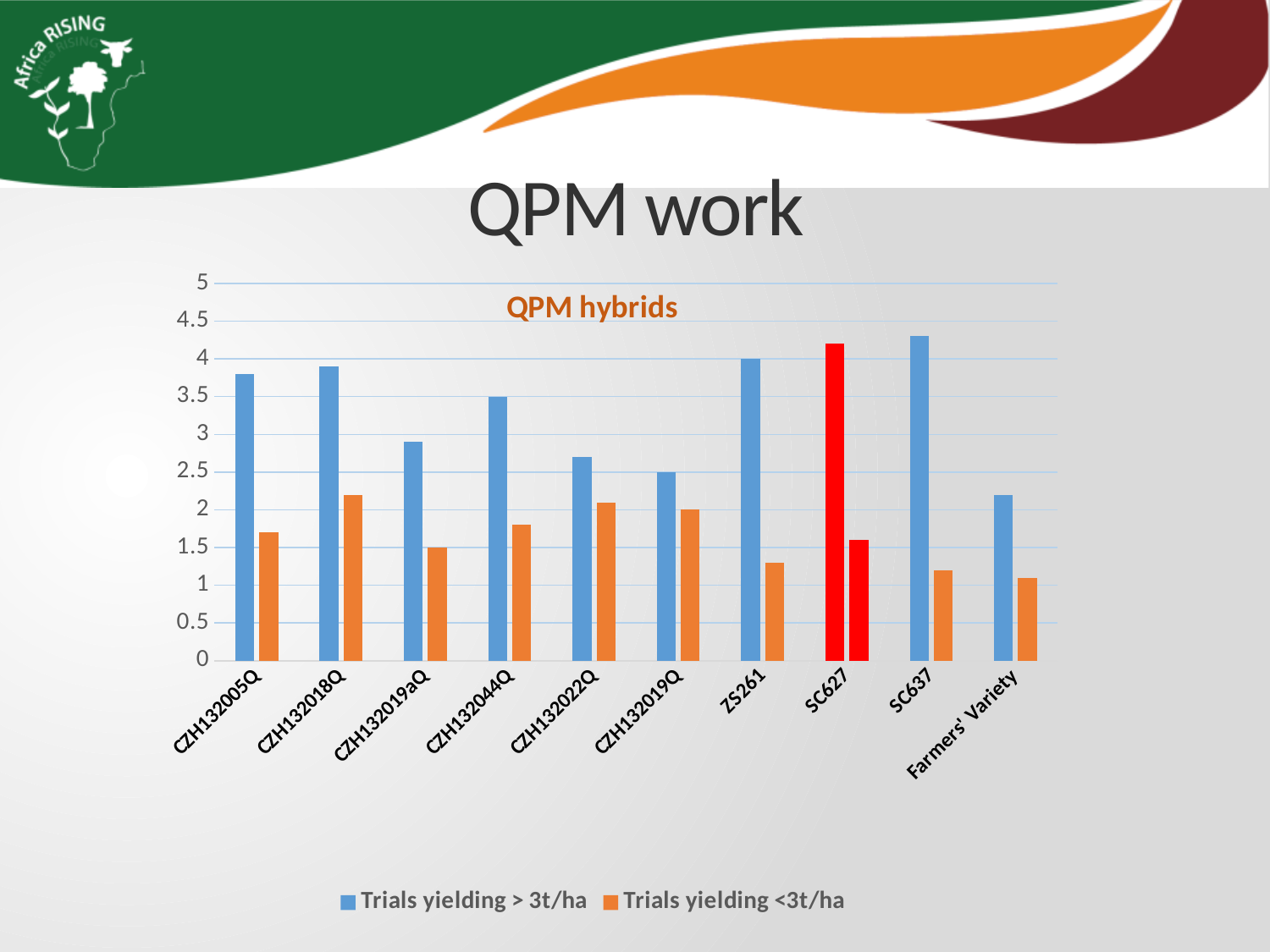

# QPM work

### Chart: QPM hybrids

| Category | Trials yielding > 3t/ha | Trials yielding <3t/ha |
|---|---|---|
| CZH132005Q | 3.8 | 1.7 |
| CZH132018Q | 3.9 | 2.2 |
| CZH132019aQ | 2.9 | 1.5 |
| CZH132044Q | 3.5 | 1.8 |
| CZH132022Q | 2.7 | 2.1 |
| CZH132019Q | 2.5 | 2.0 |
| ZS261 | 4.0 | 1.3 |
| SC627 | 4.2 | 1.6 |
| SC637 | 4.3 | 1.2 |
| Farmers' Variety | 2.2 | 1.1 |